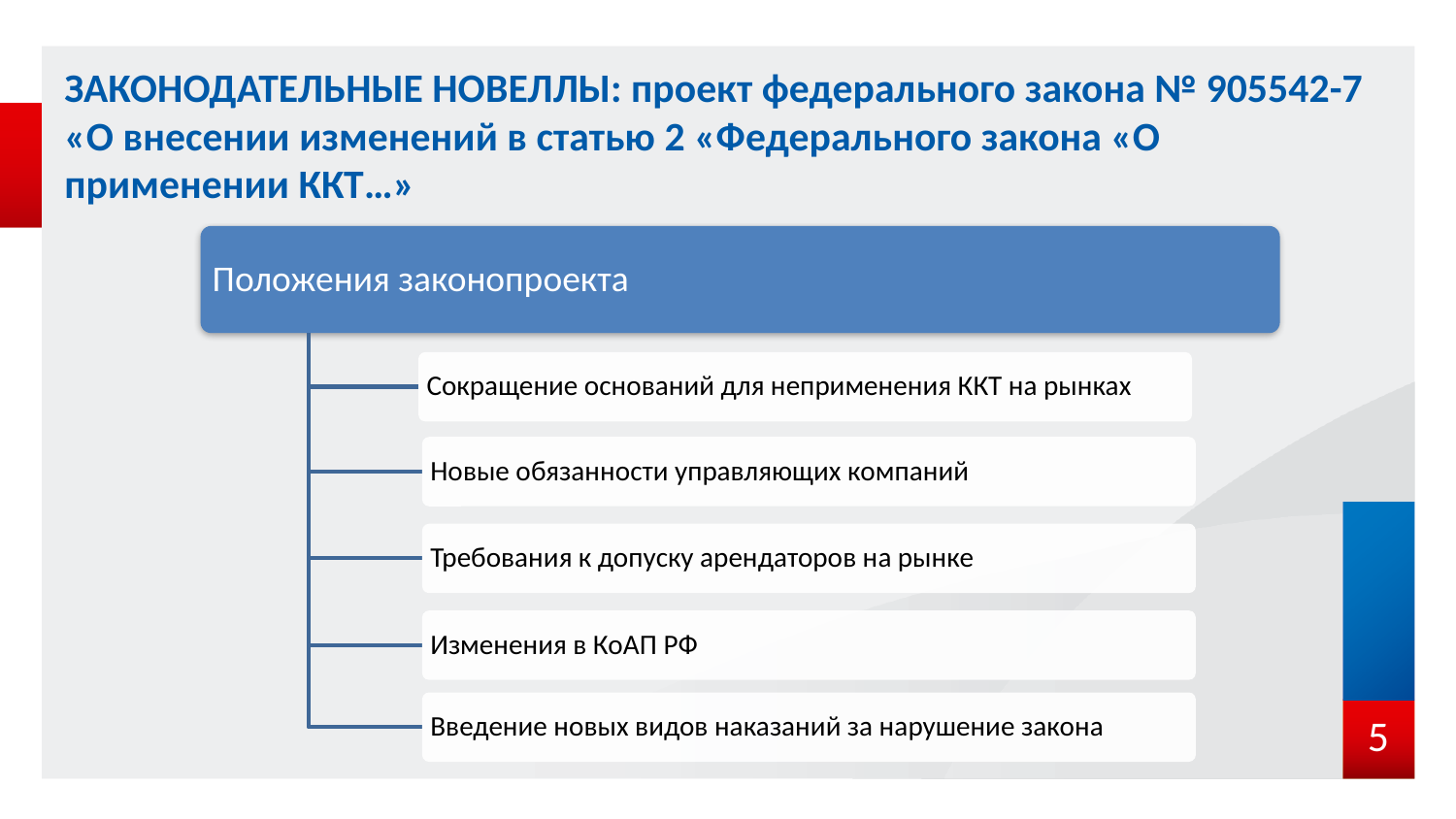

# ЗАКОНОДАТЕЛЬНЫЕ НОВЕЛЛЫ: проект федерального закона № 905542-7 «О внесении изменений в статью 2 «Федерального закона «О применении ККТ…»
Положения законопроекта
Сокращение оснований для неприменения ККТ на рынках
Новые обязанности управляющих компаний
Требования к допуску арендаторов на рынке
Изменения в КоАП РФ
Введение новых видов наказаний за нарушение закона
5